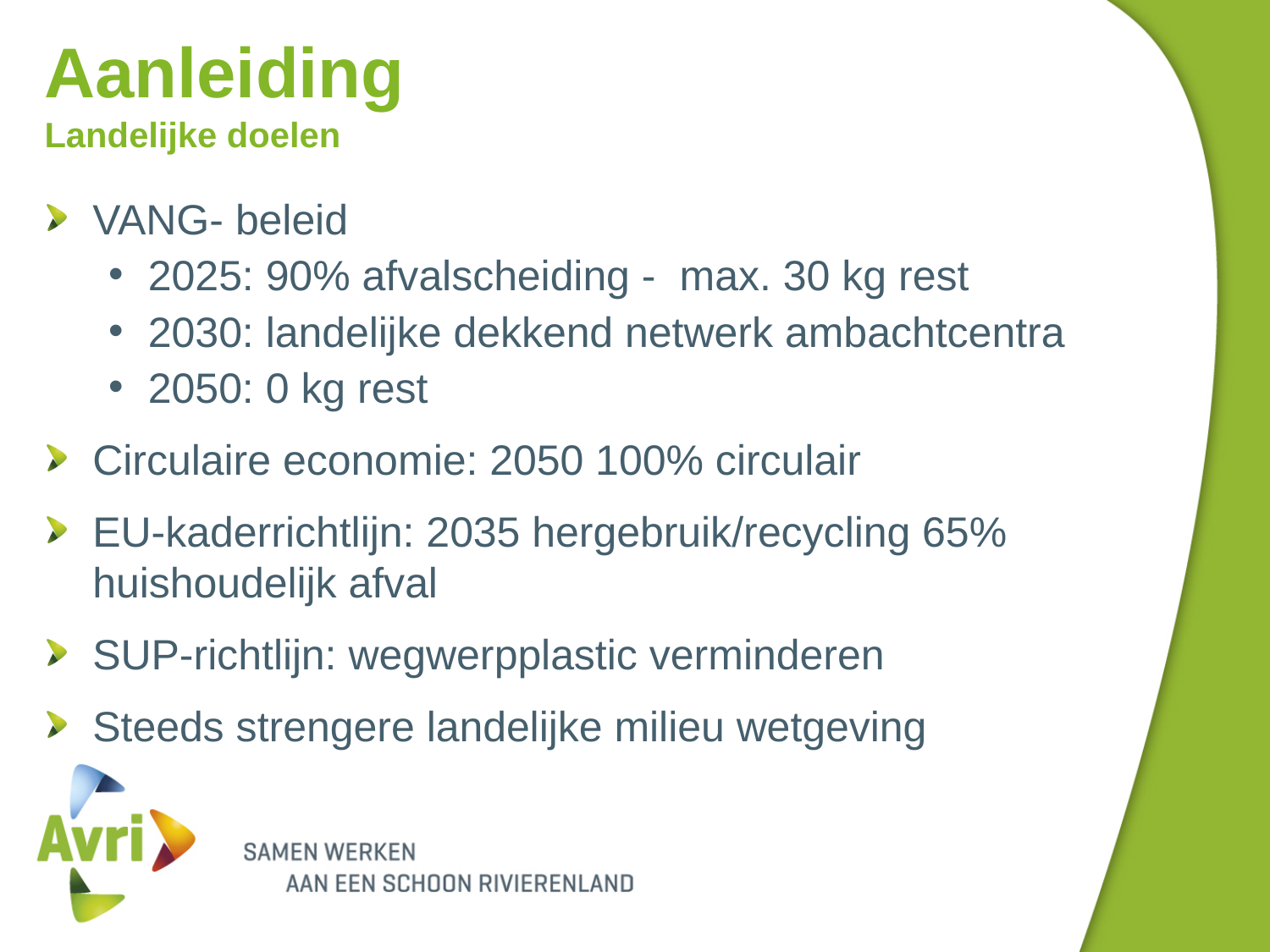

# Aanleiding Landelijke doelen
VANG- beleid
2025: 90% afvalscheiding -  max. 30 kg rest
2030: landelijke dekkend netwerk ambachtcentra
2050: 0 kg rest
Circulaire economie: 2050 100% circulair
EU-kaderrichtlijn: 2035 hergebruik/recycling 65%  huishoudelijk afval
SUP-richtlijn: wegwerpplastic verminderen
Steeds strengere landelijke milieu wetgeving